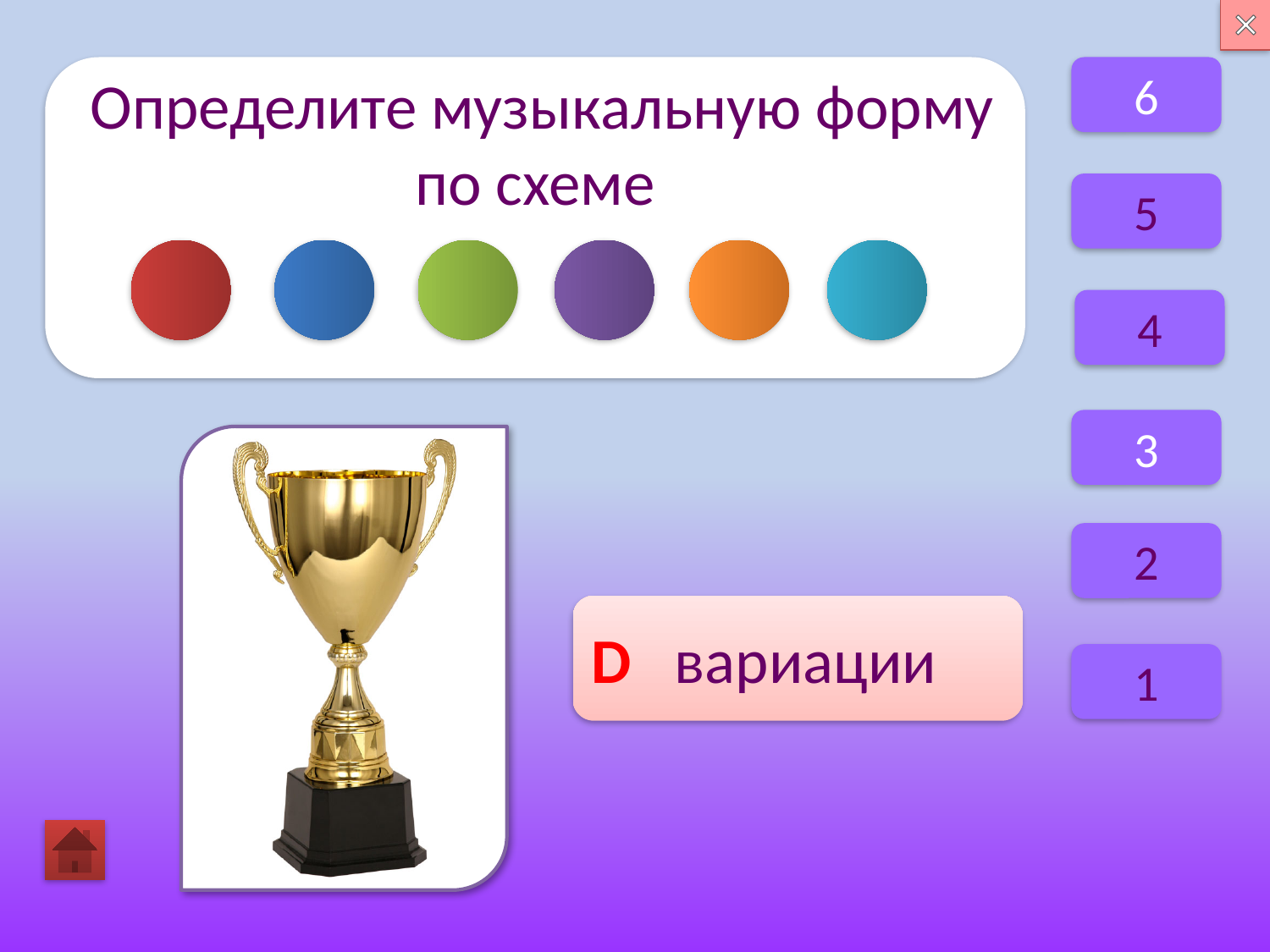

6
 Определите музыкальную форму по схеме

5
4
3

2
D   вариации
1